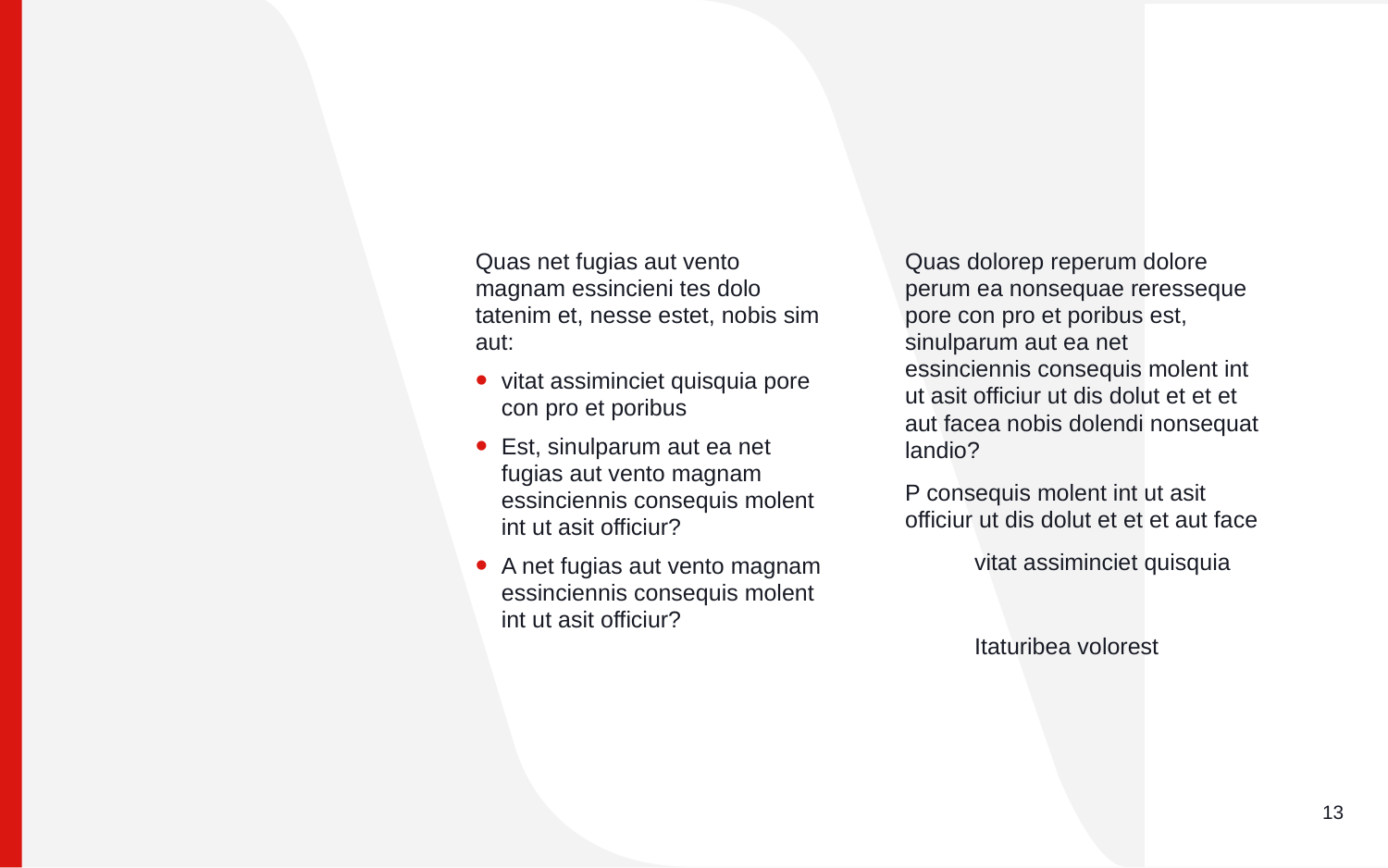

#

Quas net fugias aut vento magnam essincieni tes dolo tatenim et, nesse estet, nobis sim aut:
vitat assiminciet quisquia pore con pro et poribus
Est, sinulparum aut ea net fugias aut vento magnam essinciennis consequis molent int ut asit officiur?
A net fugias aut vento magnam essinciennis consequis molent int ut asit officiur?
Quas dolorep reperum dolore perum ea nonsequae reresseque pore con pro et poribus est, sinulparum aut ea net essinciennis consequis molent int ut asit officiur ut dis dolut et et et aut facea nobis dolendi nonsequat landio?
P consequis molent int ut asit officiur ut dis dolut et et et aut face
vitat assiminciet quisquia

Itaturibea volorest

13